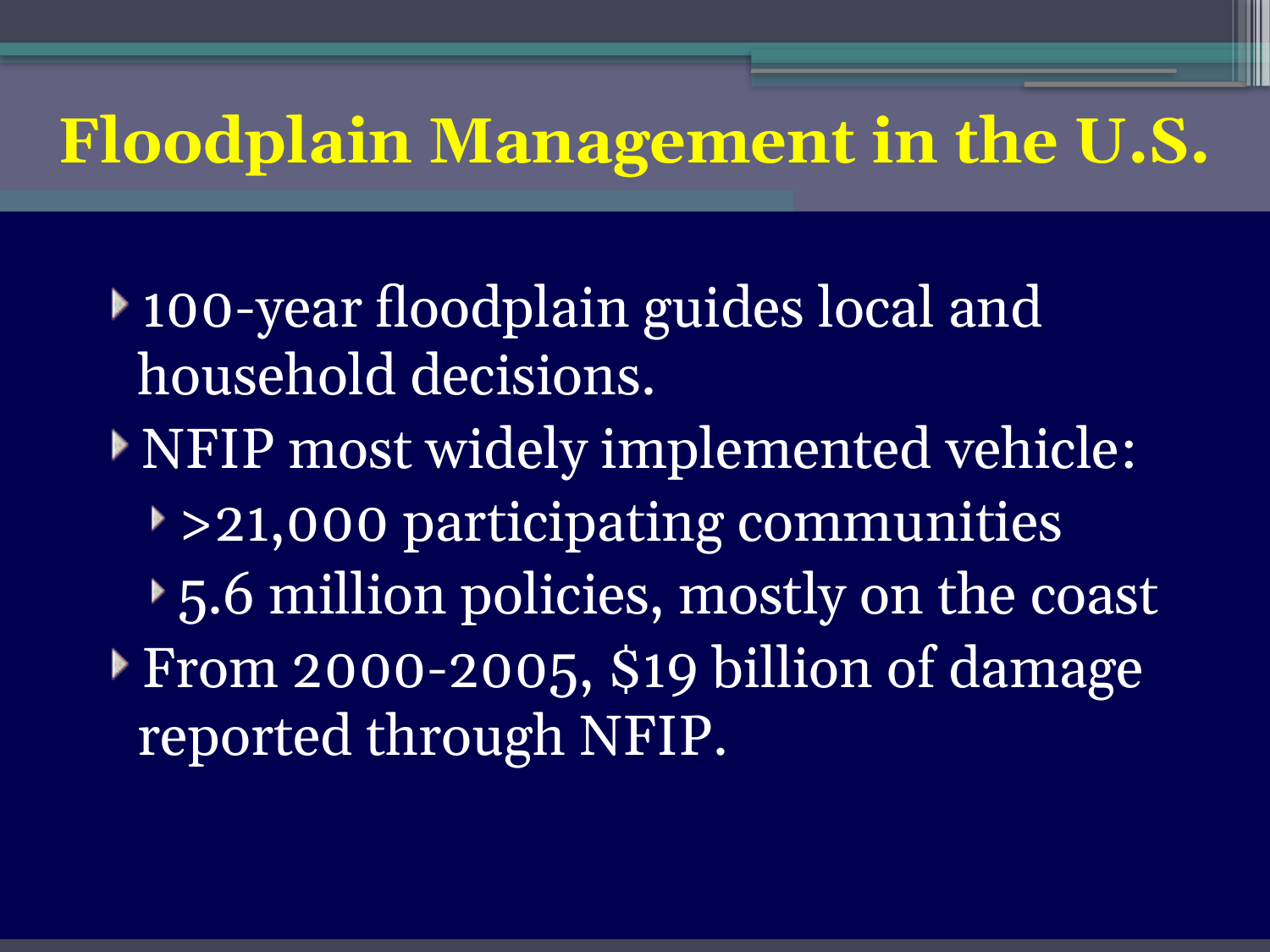

Floodplain Management in the U.S.
100-year floodplain guides local and household decisions.
NFIP most widely implemented vehicle:
>21,000 participating communities
5.6 million policies, mostly on the coast
From 2000-2005, $19 billion of damage reported through NFIP.